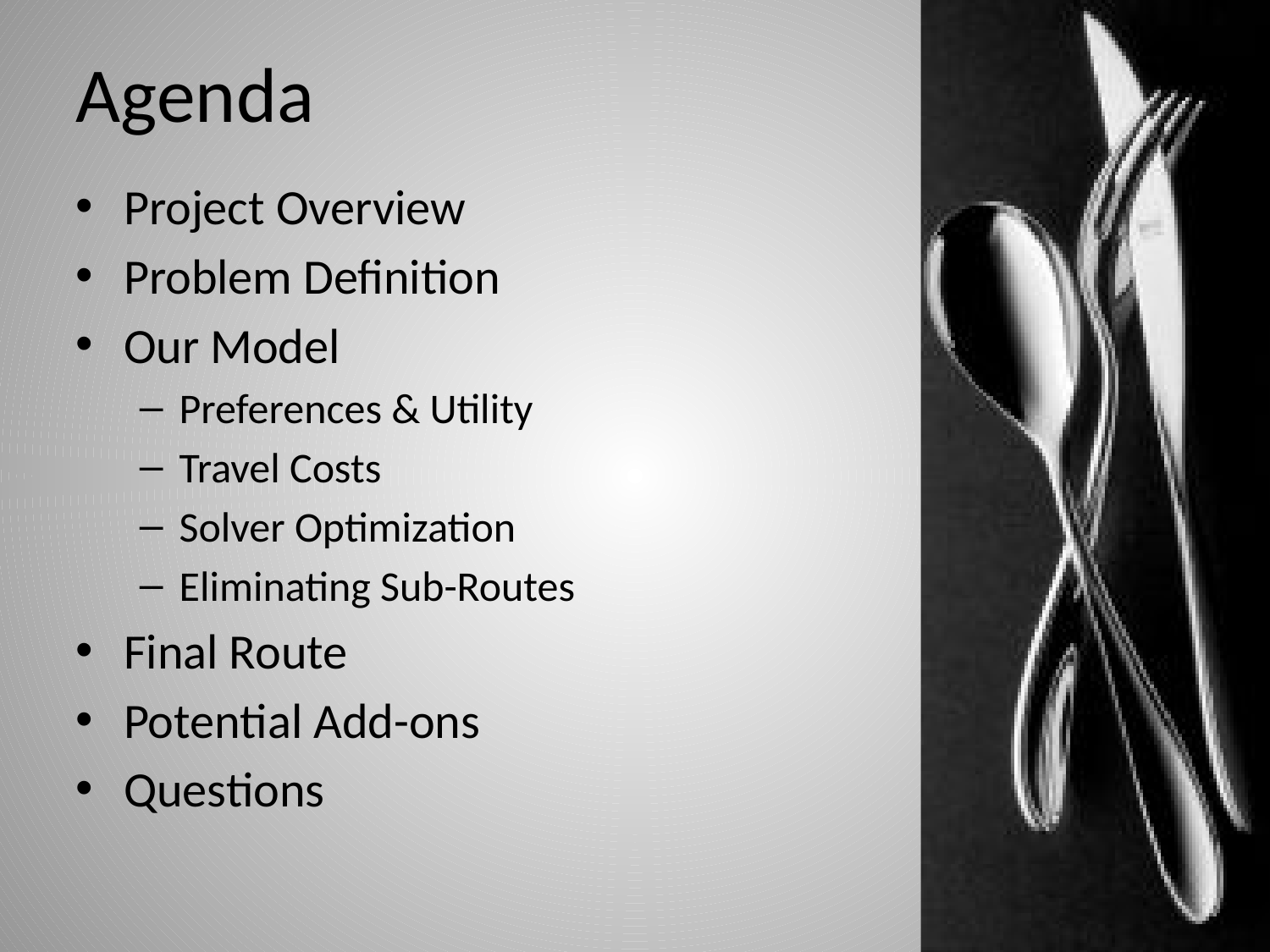

# Agenda
Project Overview
Problem Definition
Our Model
Preferences & Utility
Travel Costs
Solver Optimization
Eliminating Sub-Routes
Final Route
Potential Add-ons
Questions